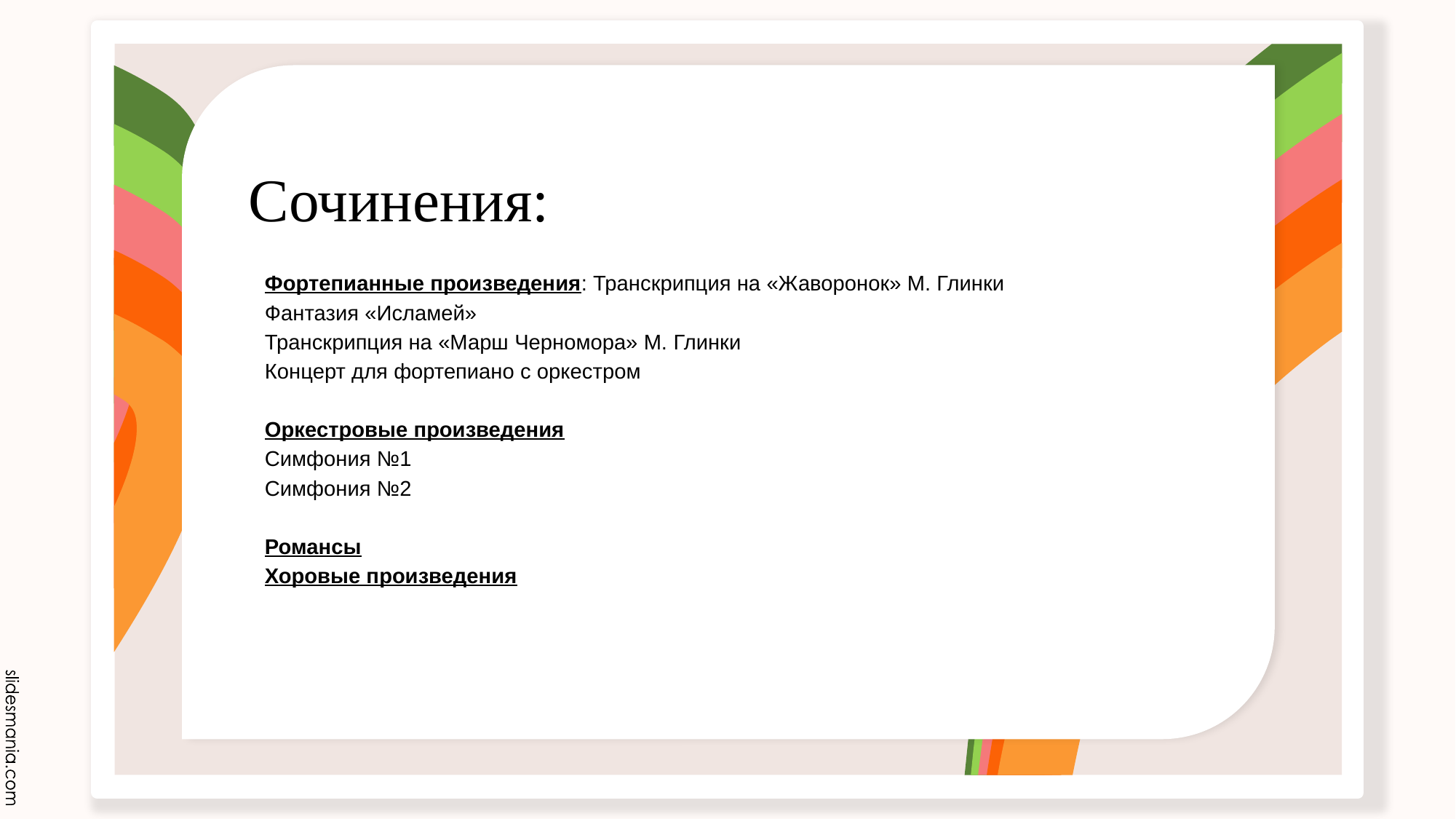

# Сочинения:
Фортепианные произведения: Транскрипция на «Жаворонок» М. Глинки
Фантазия «Исламей»
Транскрипция на «Марш Черномора» М. Глинки
Концерт для фортепиано с оркестром

Оркестровые произведения
Симфония №1
Симфония №2

Романсы
Хоровые произведения